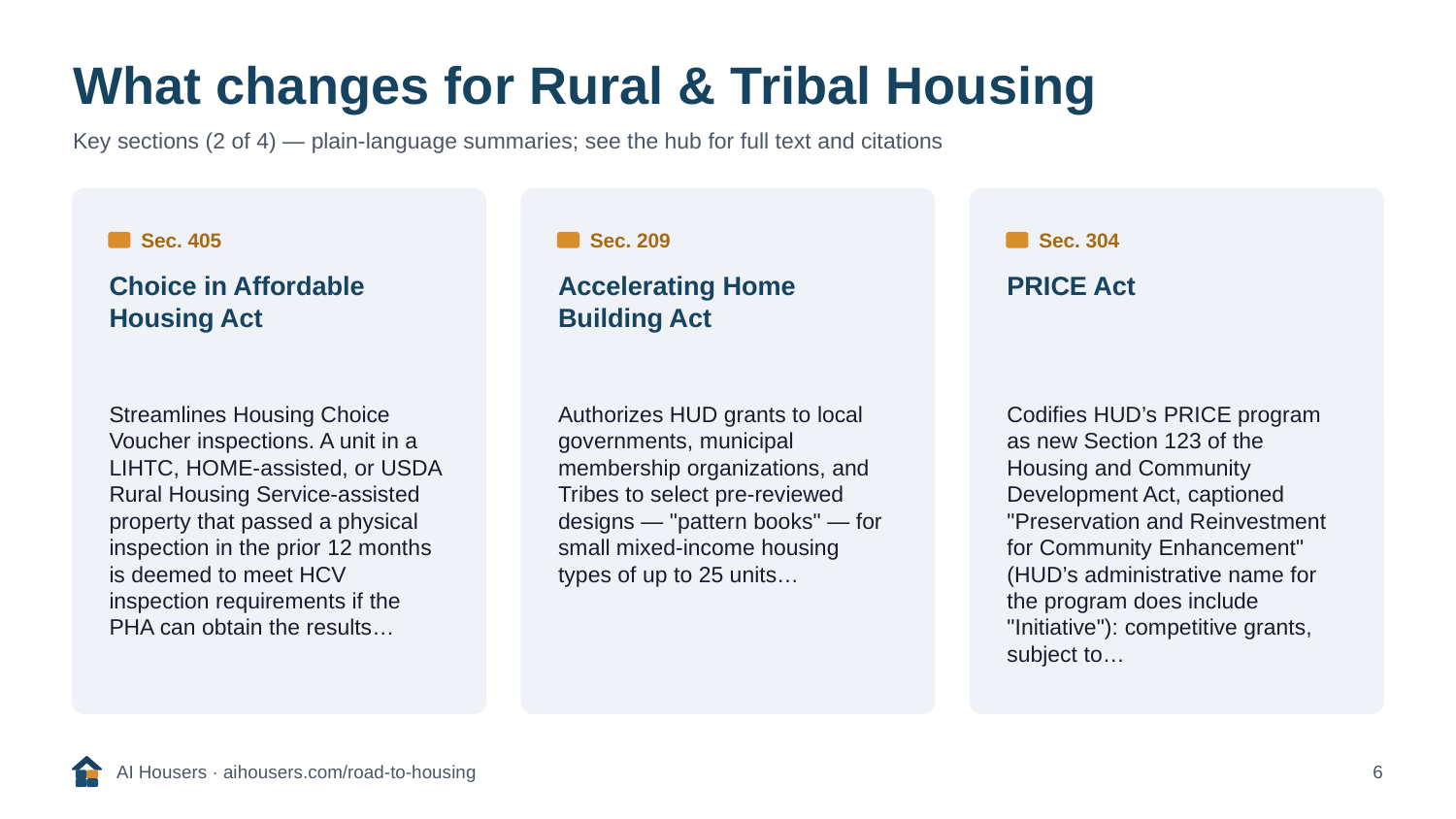

What changes for Rural & Tribal Housing
Key sections (2 of 4) — plain-language summaries; see the hub for full text and citations

Sec. 405
Sec. 209
Sec. 304

Choice in Affordable Housing Act
Accelerating Home Building Act
PRICE Act
Streamlines Housing Choice Voucher inspections. A unit in a LIHTC, HOME-assisted, or USDA Rural Housing Service-assisted property that passed a physical inspection in the prior 12 months is deemed to meet HCV inspection requirements if the PHA can obtain the results…
Authorizes HUD grants to local governments, municipal membership organizations, and Tribes to select pre-reviewed designs — "pattern books" — for small mixed-income housing types of up to 25 units…
Codifies HUD’s PRICE program as new Section 123 of the Housing and Community Development Act, captioned "Preservation and Reinvestment for Community Enhancement" (HUD’s administrative name for the program does include "Initiative"): competitive grants, subject to…
AI Housers · aihousers.com/road-to-housing
6